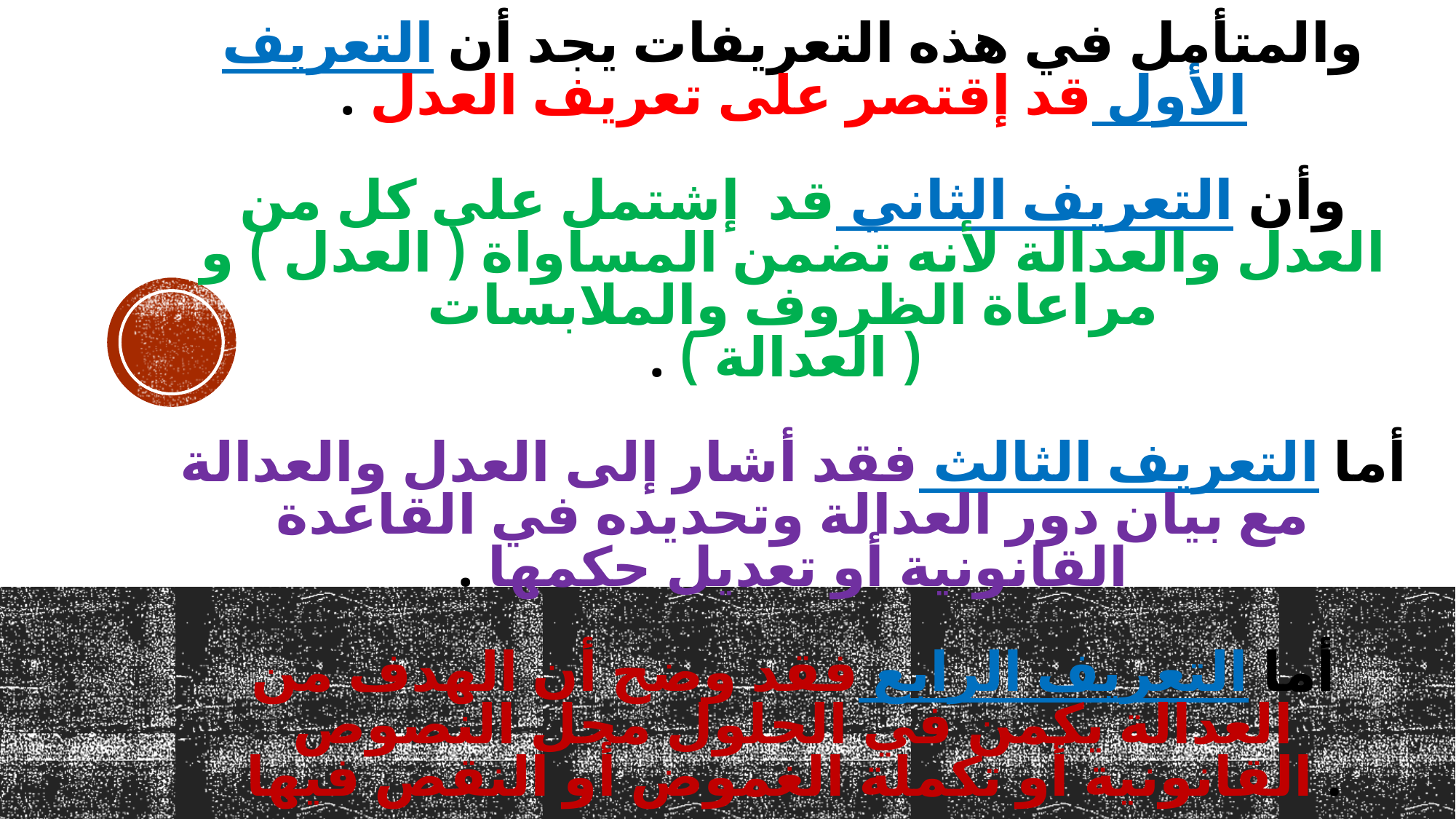

# والمتأمل في هذه التعريفات يجد أن التعريف الأول قد إقتصر على تعريف العدل . وأن التعريف الثاني قد  إشتمل على كل من العدل والعدالة لأنه تضمن المساواة ( العدل ) و مراعاة الظروف والملابسات ( العدالة ) . أما التعريف الثالث فقد أشار إلى العدل والعدالة مع بيان دور العدالة وتحديده في القاعدة القانونية أو تعديل حكمها . أما التعريف الرابع فقد وضح أن الهدف من العدالة يكمن في الحلول محل النصوص القانونية أو تكملة الغموض أو النقص فيها .